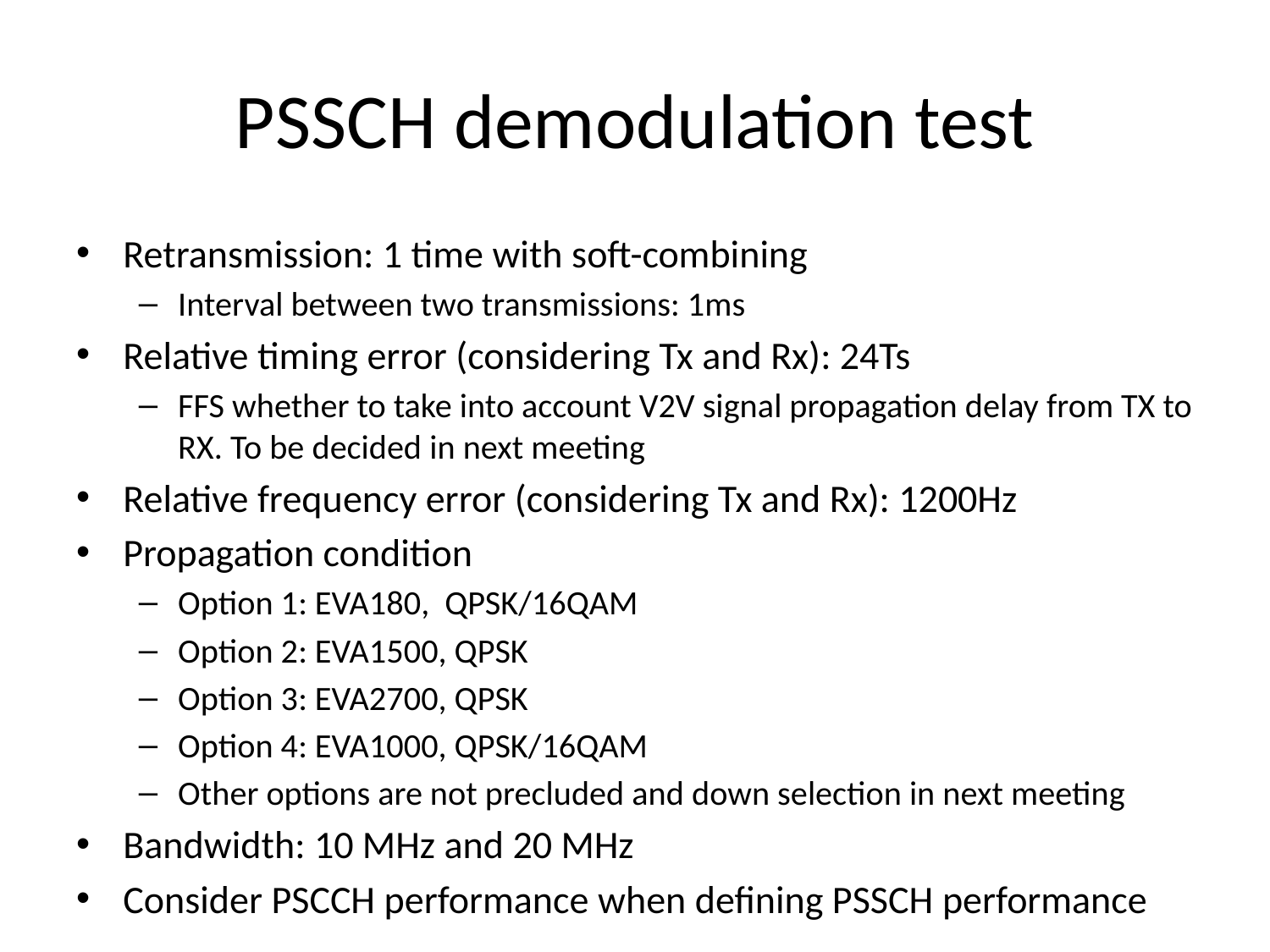

# PSSCH demodulation test
Retransmission: 1 time with soft-combining
Interval between two transmissions: 1ms
Relative timing error (considering Tx and Rx): 24Ts
FFS whether to take into account V2V signal propagation delay from TX to RX. To be decided in next meeting
Relative frequency error (considering Tx and Rx): 1200Hz
Propagation condition
Option 1: EVA180,  QPSK/16QAM
Option 2: EVA1500, QPSK
Option 3: EVA2700, QPSK
Option 4: EVA1000, QPSK/16QAM
Other options are not precluded and down selection in next meeting
Bandwidth: 10 MHz and 20 MHz
Consider PSCCH performance when defining PSSCH performance